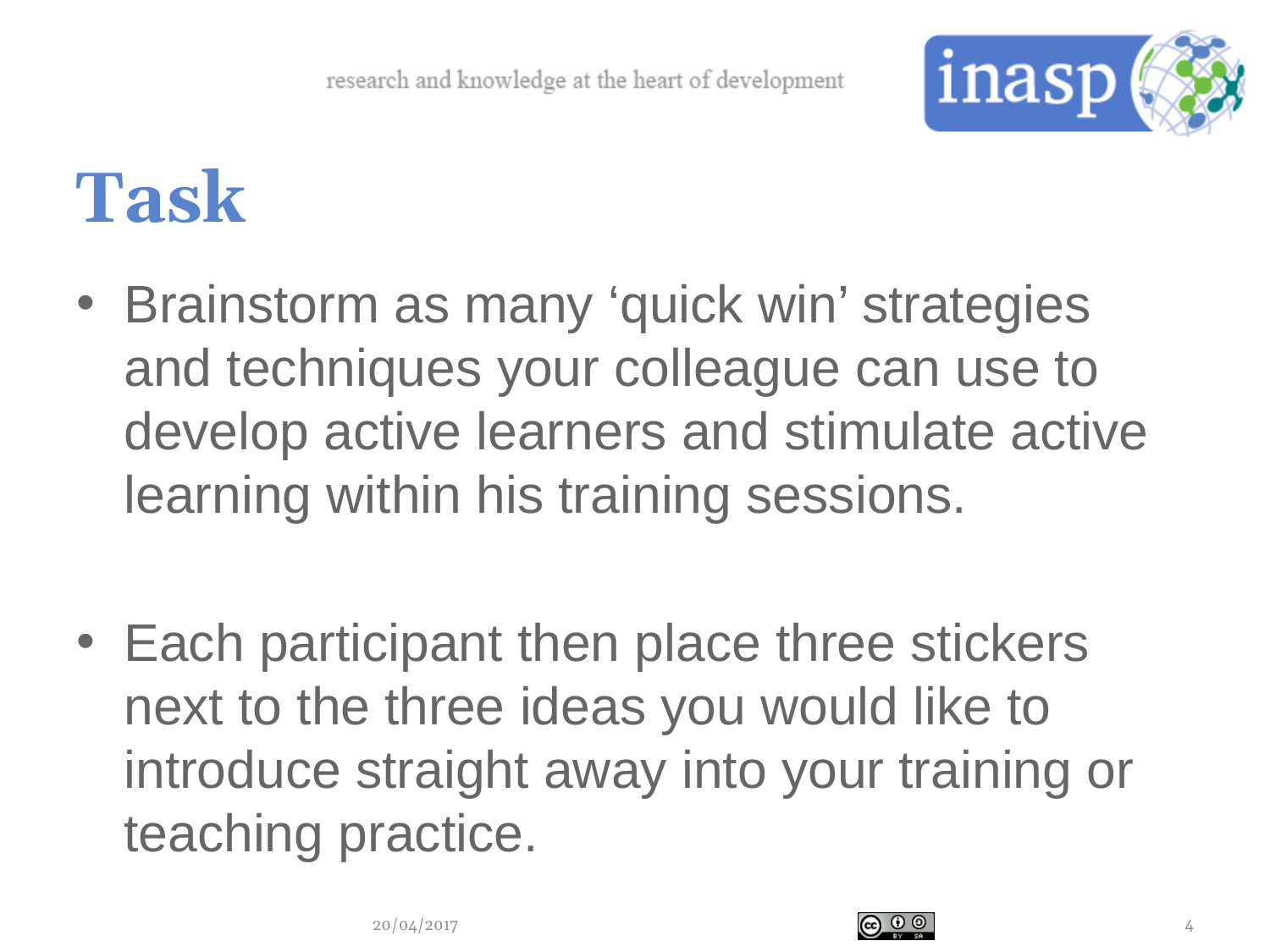

# Task
Brainstorm as many ‘quick win’ strategies and techniques your colleague can use to develop active learners and stimulate active learning within his training sessions.

Each participant then place three stickers next to the three ideas you would like to introduce straight away into your training or teaching practice.

20/04/2017

4